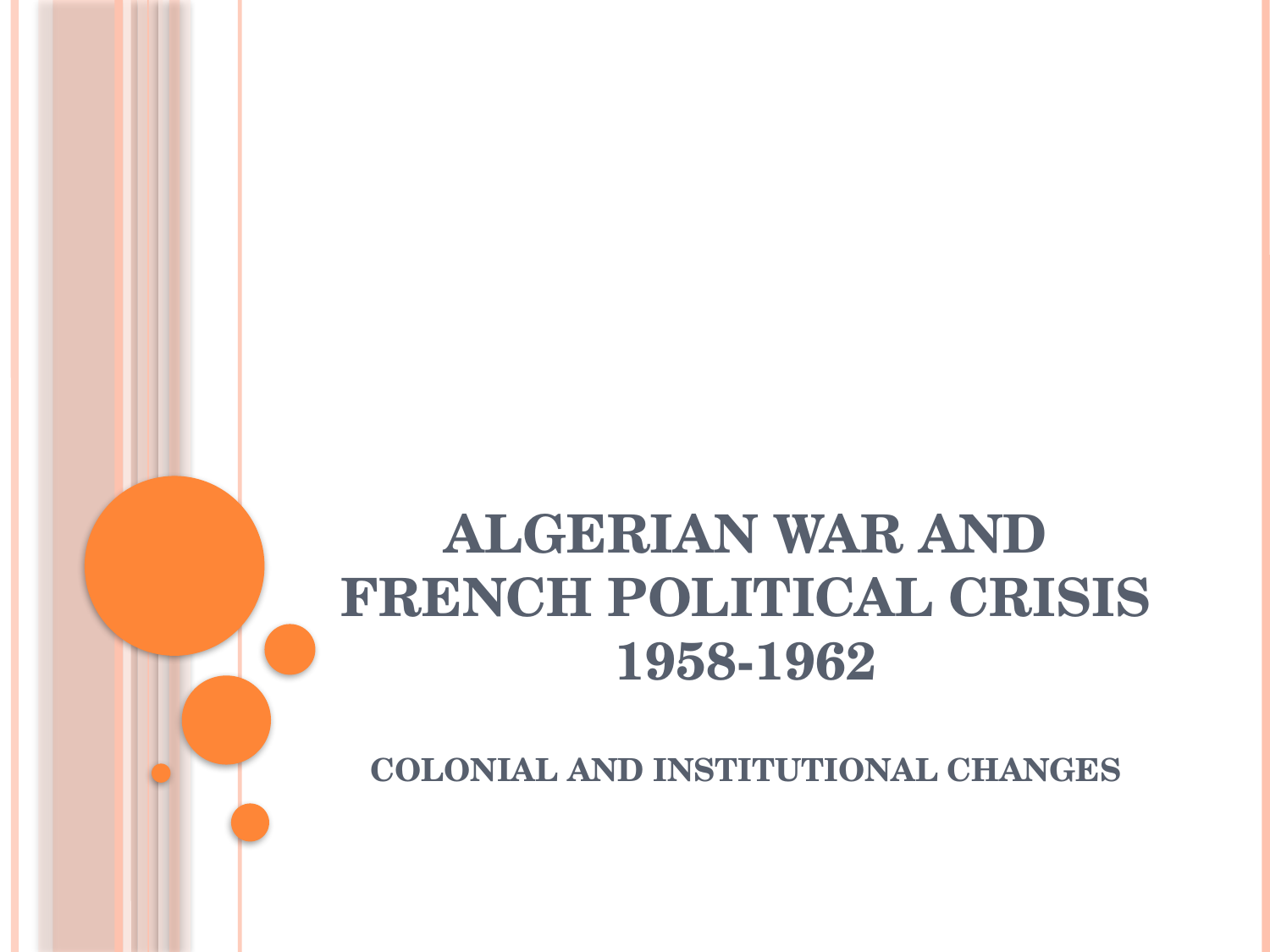

# ALGERIAN WAR AND FRENCH POLITICAL CRISIS 1958-1962

COLONIAL AND INSTITUTIONAL CHANGES